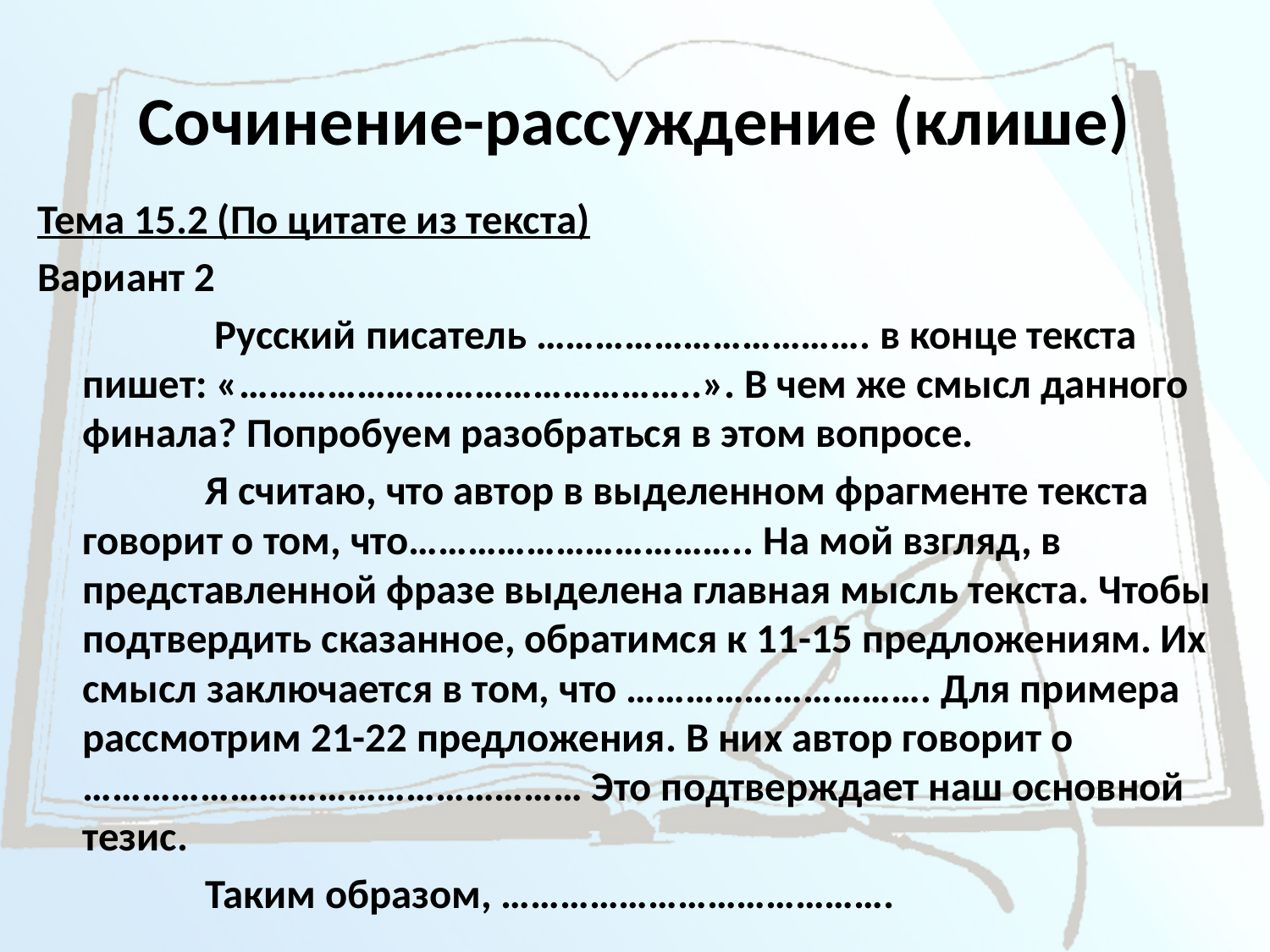

# Сочинение-рассуждение (клише)
Тема 15.2 (По цитате из текста)
Вариант 2
                   Русский писатель ……………………………. в конце текста пишет: «………………………………………..». В чем же смысл данного финала? Попробуем разобраться в этом вопросе.
                  Я считаю, что автор в выделенном фрагменте текста говорит о том, что…………………………….. На мой взгляд, в представленной фразе выделена главная мысль текста. Чтобы подтвердить сказанное, обратимся к 11-15 предложениям. Их смысл заключается в том, что …………………………. Для примера рассмотрим 21-22 предложения. В них автор говорит о …………………………………………… Это подтверждает наш основной тезис.
                  Таким образом, ………………………………….